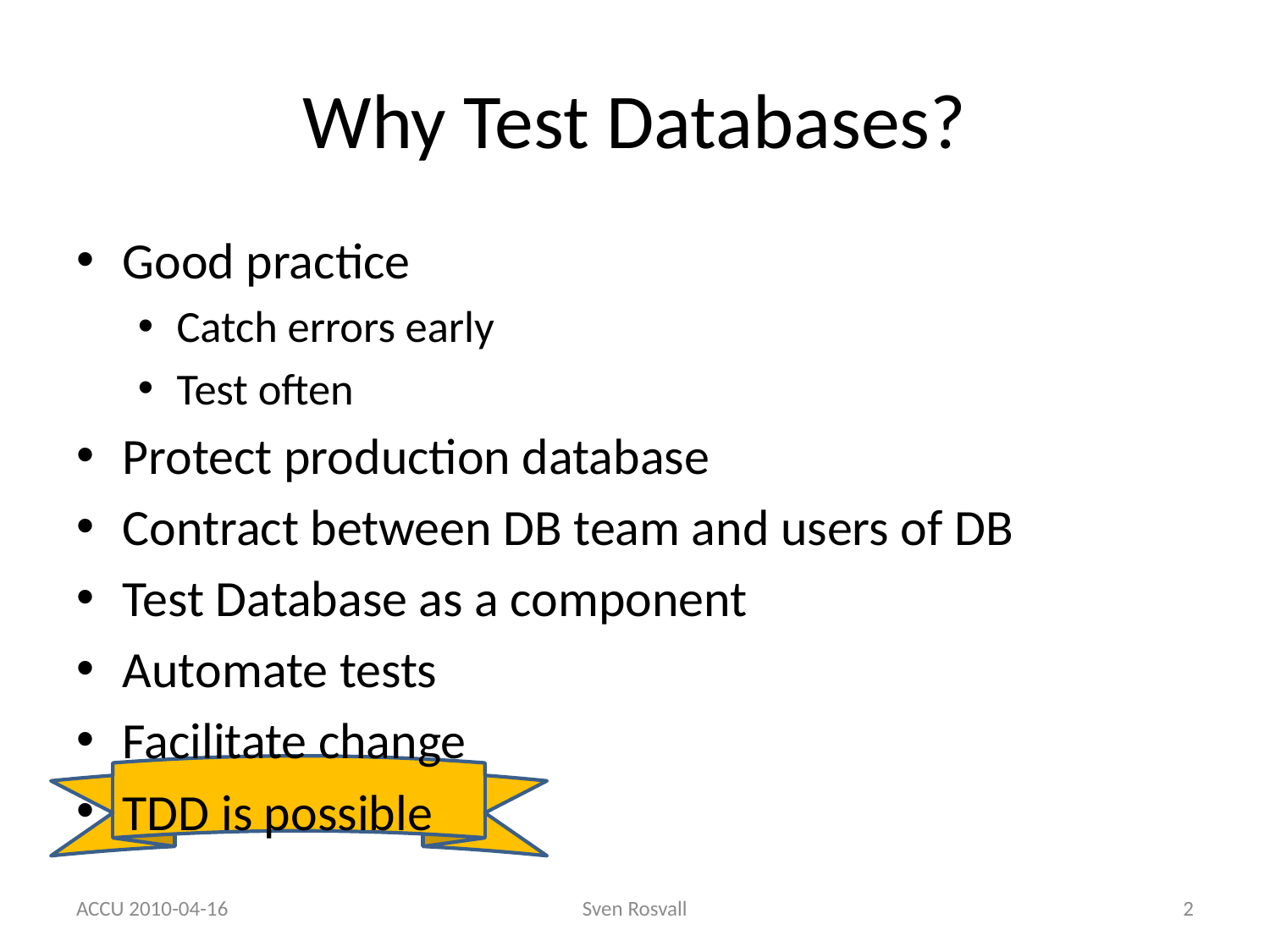

# Why Test Databases?
Good practice
Catch errors early
Test often
Protect production database
Contract between DB team and users of DB
Test Database as a component
Automate tests
Facilitate change
TDD is possible

ACCU 2010-04-16
Sven Rosvall
2